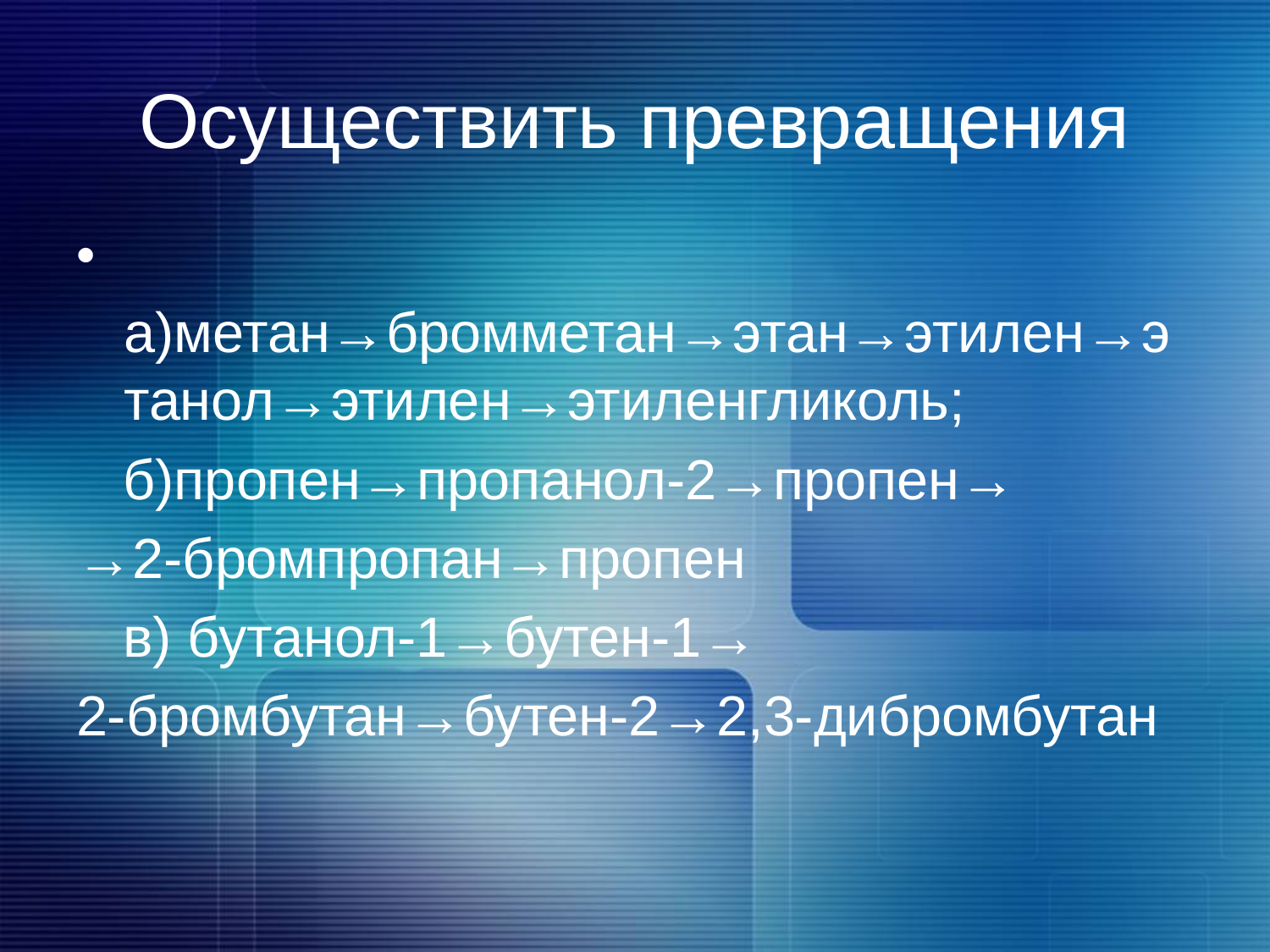

# Осуществить превращения
  а)метан→бромметан→этан→этилен→этанол→этилен→этиленгликоль;
   б)пропен→пропанол-2→пропен→
→2-бромпропан→пропен
   в) бутанол-1→бутен-1→
2-бромбутан→бутен-2→2,3-дибромбутан